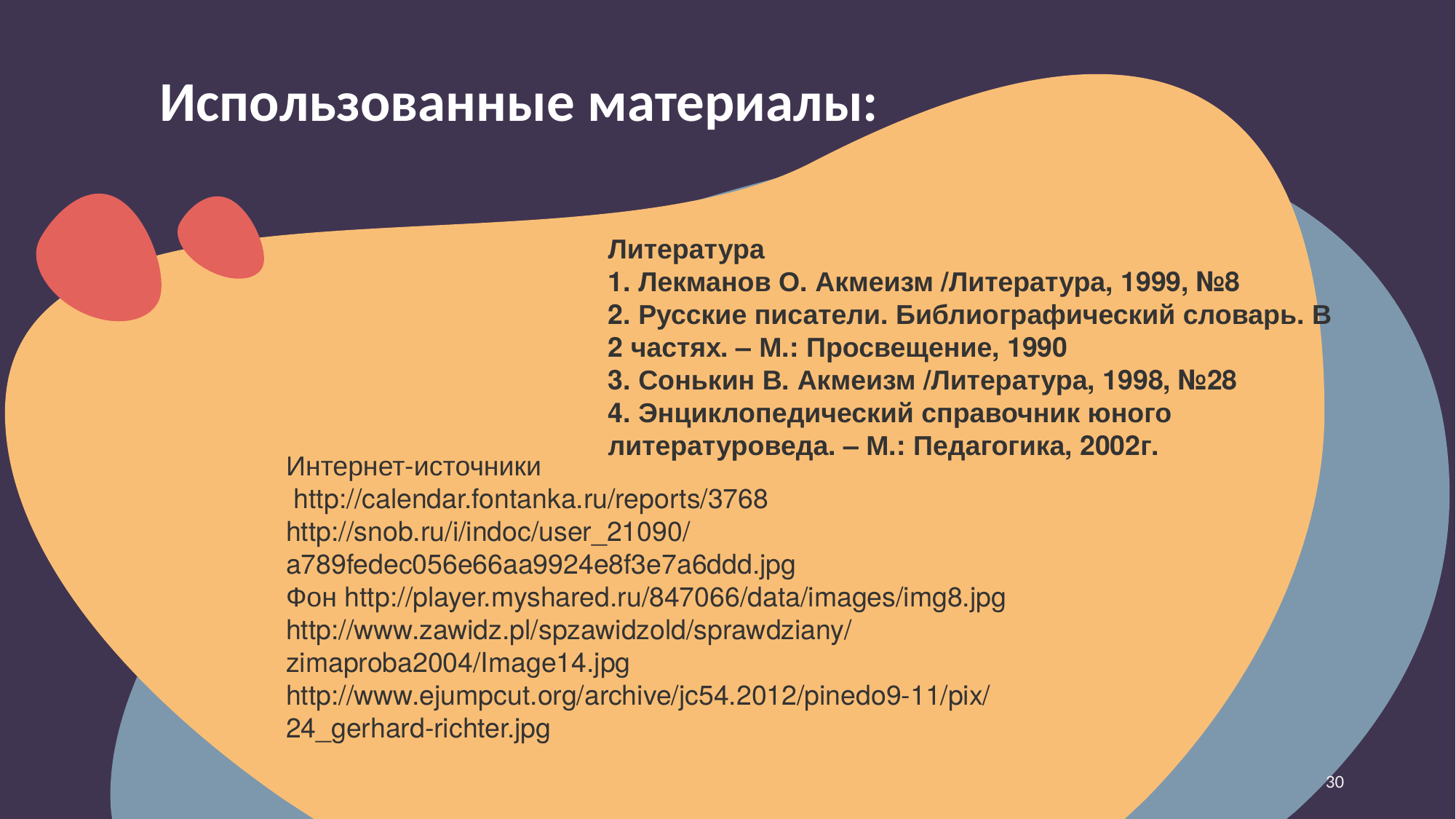

Использованные материалы:
Литература
1. Лекманов О. Акмеизм /Литература, 1999, №8
2. Русские писатели. Библиографический словарь. В 2 частях. – М.: Просвещение, 1990
3. Сонькин В. Акмеизм /Литература, 1998, №28
4. Энциклопедический справочник юного литературоведа. – М.: Педагогика, 2002г.
Интернет-источники
 http://calendar.fontanka.ru/reports/3768
http://snob.ru/i/indoc/user_21090/a789fedec056e66aa9924e8f3e7a6ddd.jpg
Фон http://player.myshared.ru/847066/data/images/img8.jpg
http://www.zawidz.pl/spzawidzold/sprawdziany/zimaproba2004/Image14.jpg
http://www.ejumpcut.org/archive/jc54.2012/pinedo9-11/pix/24_gerhard-richter.jpg
30